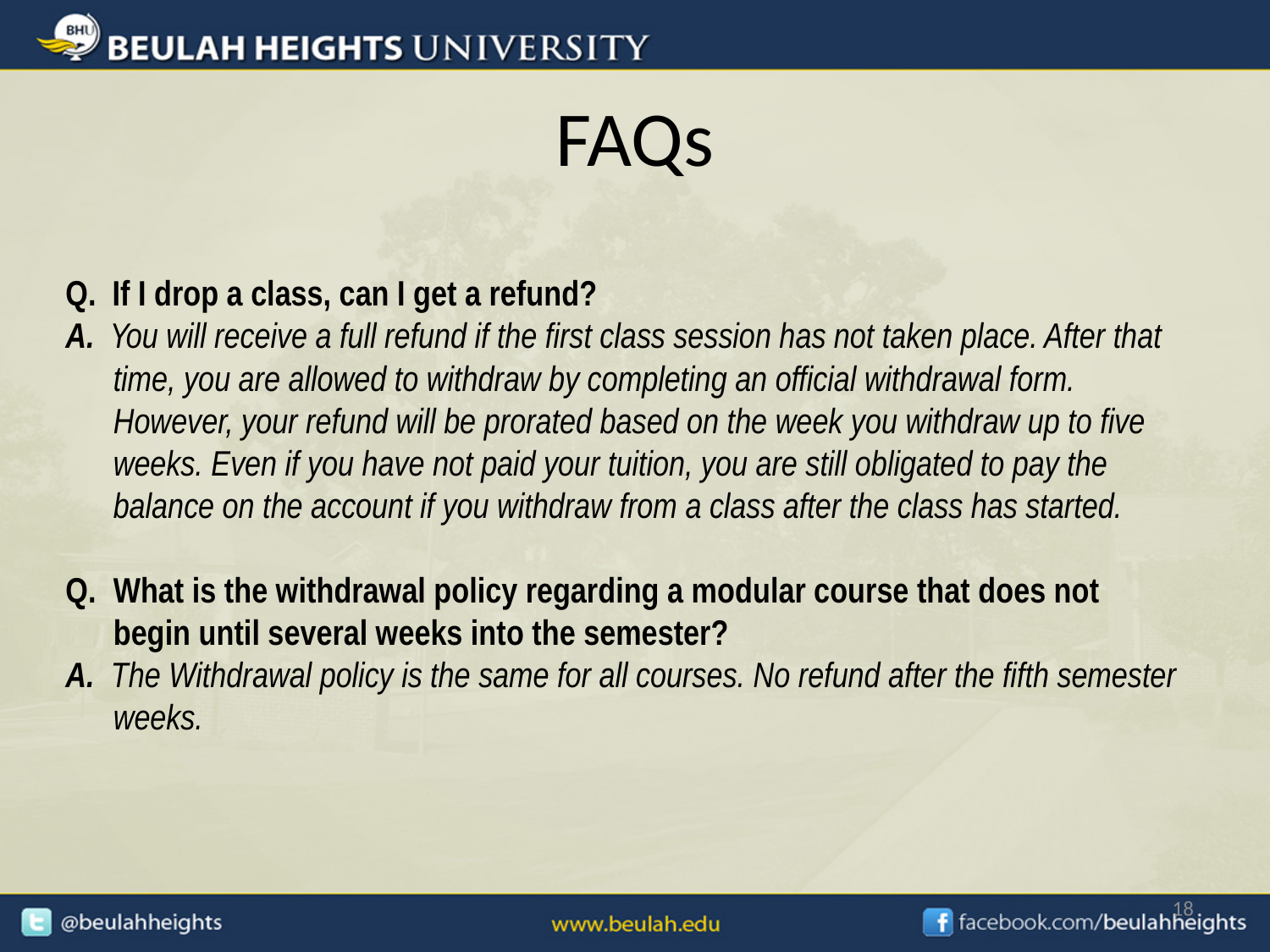

# FAQs

Q.  If I drop a class, can I get a refund?
A.  You will receive a full refund if the first class session has not taken place. After that time, you are allowed to withdraw by completing an official withdrawal form. However, your refund will be prorated based on the week you withdraw up to five weeks. Even if you have not paid your tuition, you are still obligated to pay the balance on the account if you withdraw from a class after the class has started.

Q. 	What is the withdrawal policy regarding a modular course that does not begin until several weeks into the semester?
A.  The Withdrawal policy is the same for all courses. No refund after the fifth semester weeks.

18